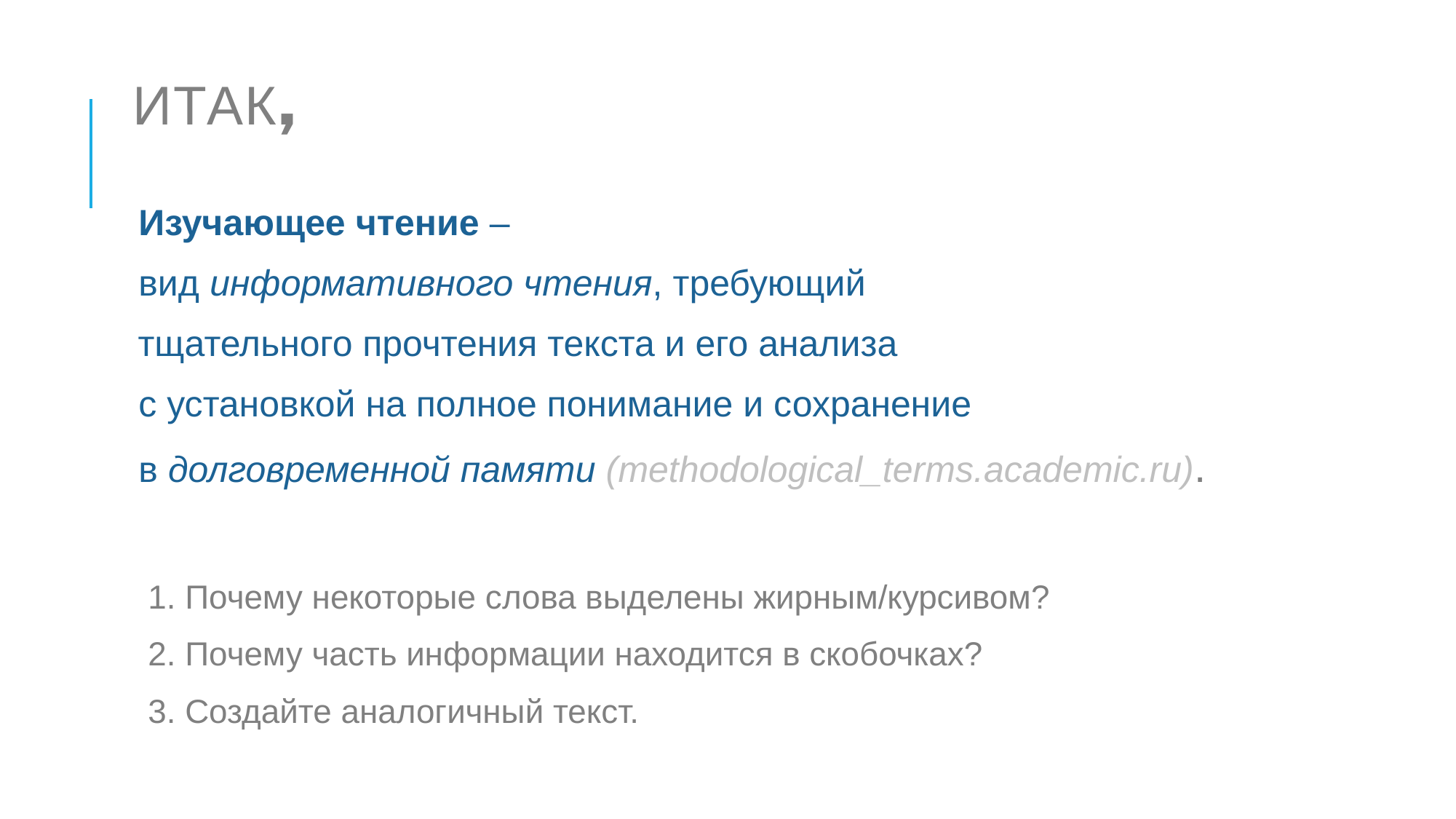

# Итак,
Изучающее чтение –
вид информативного чтения, требующий
 тщательного прочтения текста и его анализа
с установкой на полное понимание и сохранение
в долговременной памяти (methodological_terms.academic.ru).

 1. Почему некоторые слова выделены жирным/курсивом?
 2. Почему часть информации находится в скобочках?
 3. Создайте аналогичный текст.